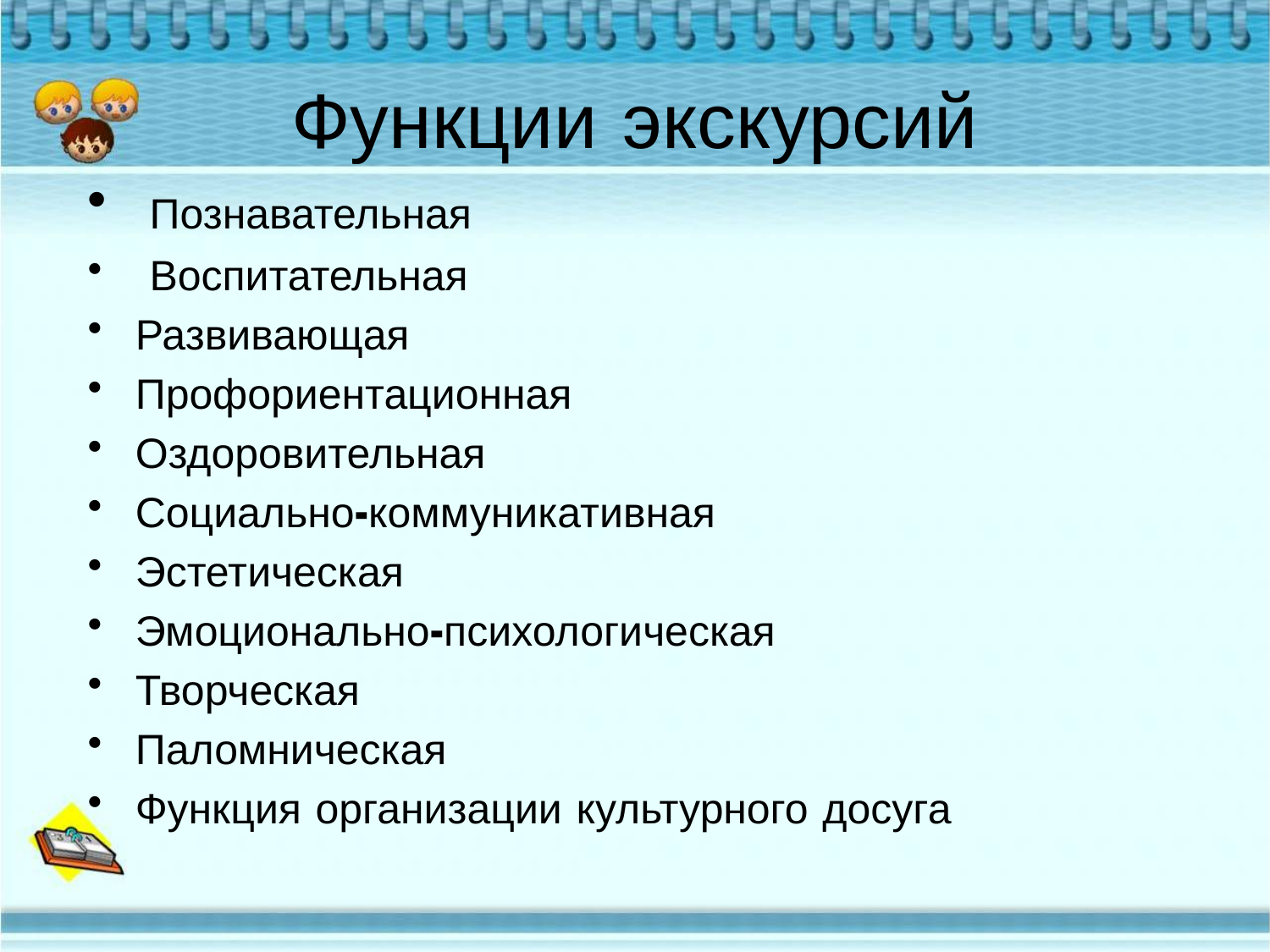

# Функции экскурсий
 Познавательная
 Воспитательная
Развивающая
Профориентационная
Оздоровительная
Социально-коммуникативная
Эстетическая
Эмоционально-психологическая
Творческая
Паломническая
Функция организации культурного досуга